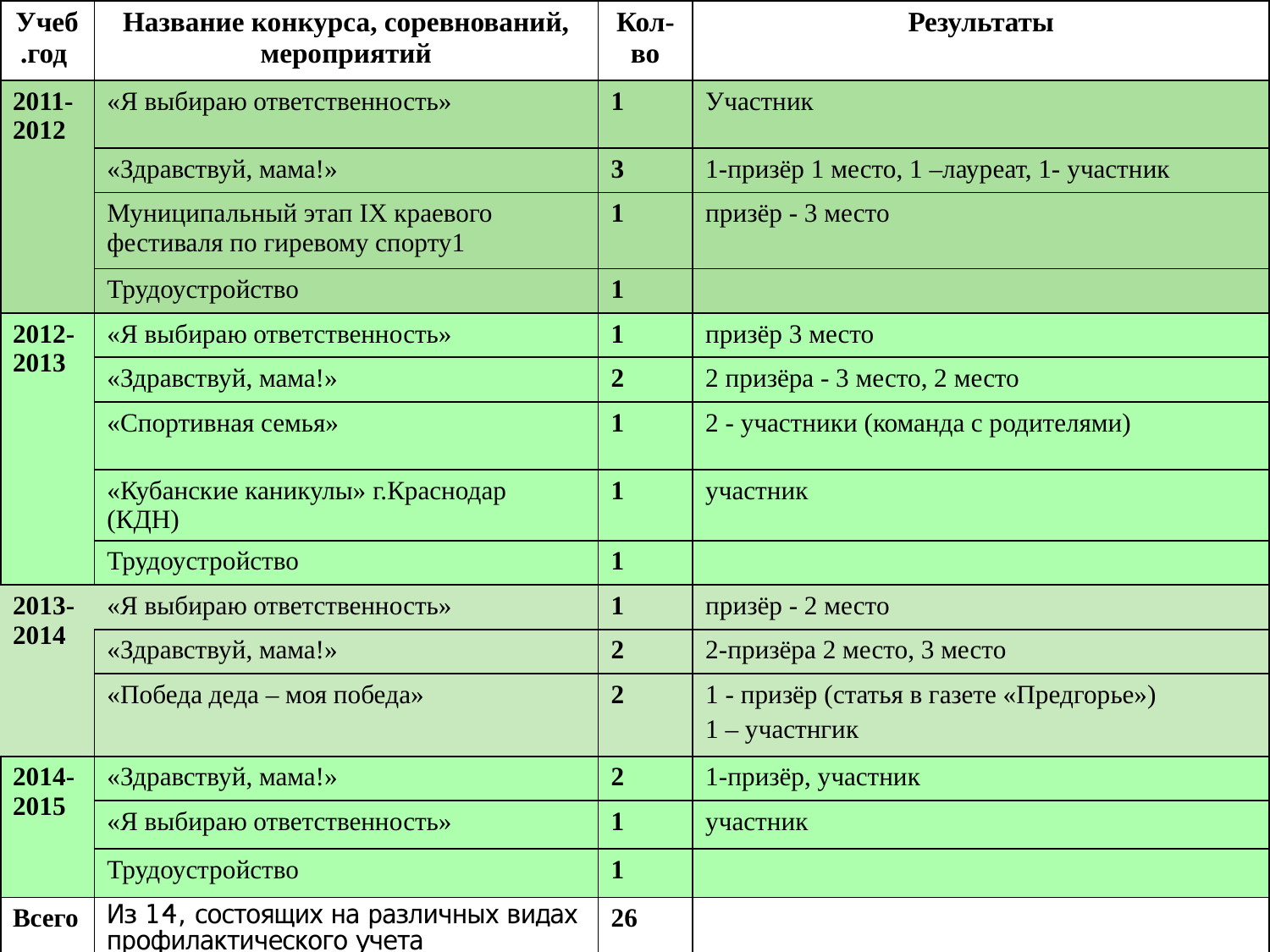

| Учеб.год | Название конкурса, соревнований, мероприятий | Кол-во | Результаты |
| --- | --- | --- | --- |
| 2011-2012 | «Я выбираю ответственность» | 1 | Участник |
|  | «Здравствуй, мама!» | 3 | 1-призёр 1 место, 1 –лауреат, 1- участник |
|  | Муниципальный этап IX краевого фестиваля по гиревому спорту1 | 1 | призёр - 3 место |
|  | Трудоустройство | 1 |  |
| 2012-2013 | «Я выбираю ответственность» | 1 | призёр 3 место |
|  | «Здравствуй, мама!» | 2 | 2 призёра - 3 место, 2 место |
|  | «Спортивная семья» | 1 | 2 - участники (команда с родителями) |
|  | «Кубанские каникулы» г.Краснодар (КДН) | 1 | участник |
|  | Трудоустройство | 1 |  |
| 2013-2014 | «Я выбираю ответственность» | 1 | призёр - 2 место |
|  | «Здравствуй, мама!» | 2 | 2-призёра 2 место, 3 место |
|  | «Победа деда – моя победа» | 2 | 1 - призёр (статья в газете «Предгорье») 1 – участнгик |
| 2014-2015 | «Здравствуй, мама!» | 2 | 1-призёр, участник |
|  | «Я выбираю ответственность» | 1 | участник |
|  | Трудоустройство | 1 |  |
| Всего | Из 14, состоящих на различных видах профилактического учета | 26 |  |
www.themegallery.com